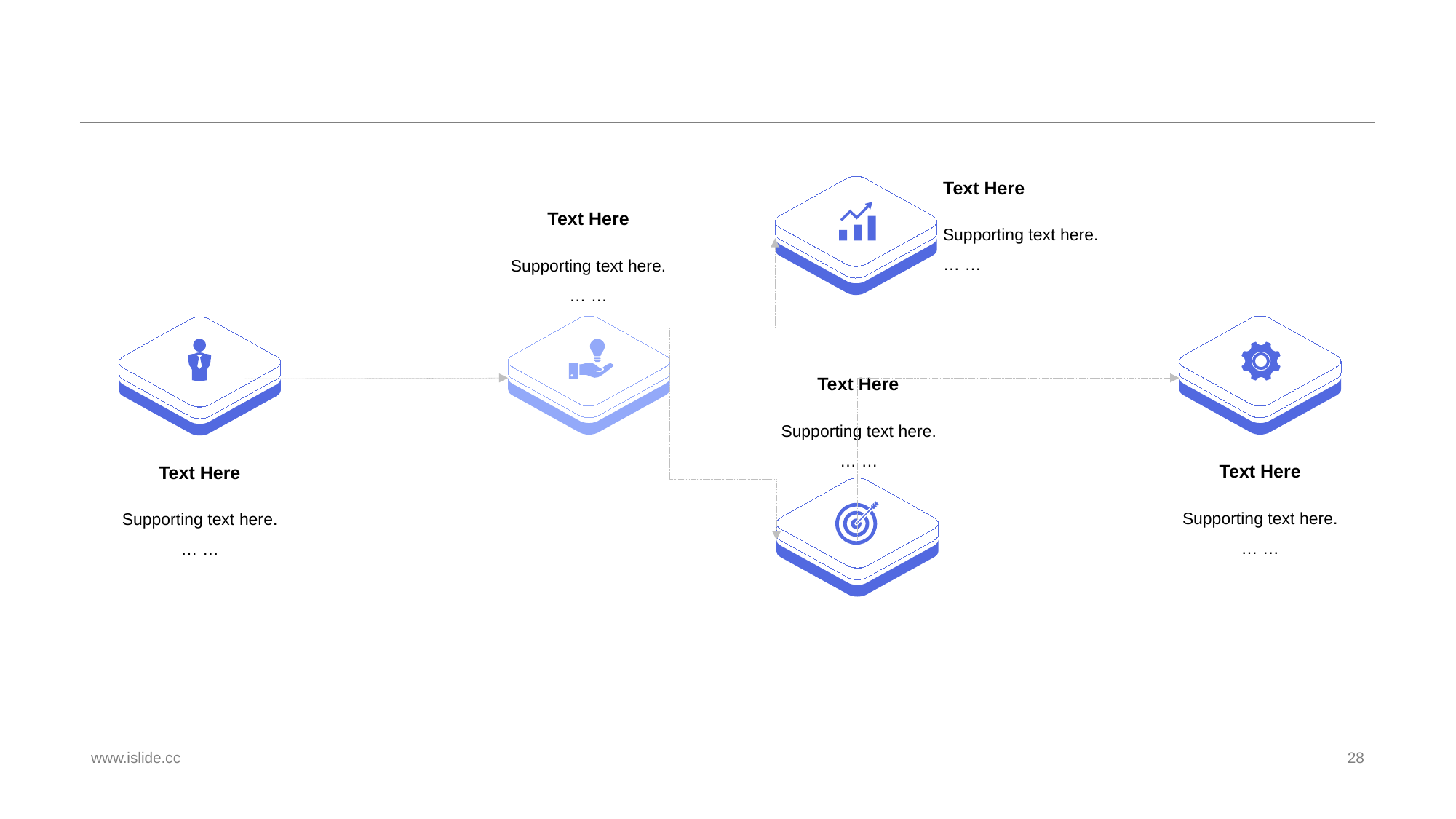

#
Text Here

Text Here
Supporting text here.
… …

Supporting text here.
… …

Text Here

Supporting text here.
… …
Text Here
Text Here

Supporting text here.
… …
Supporting text here.
… …

www.islide.cc
28